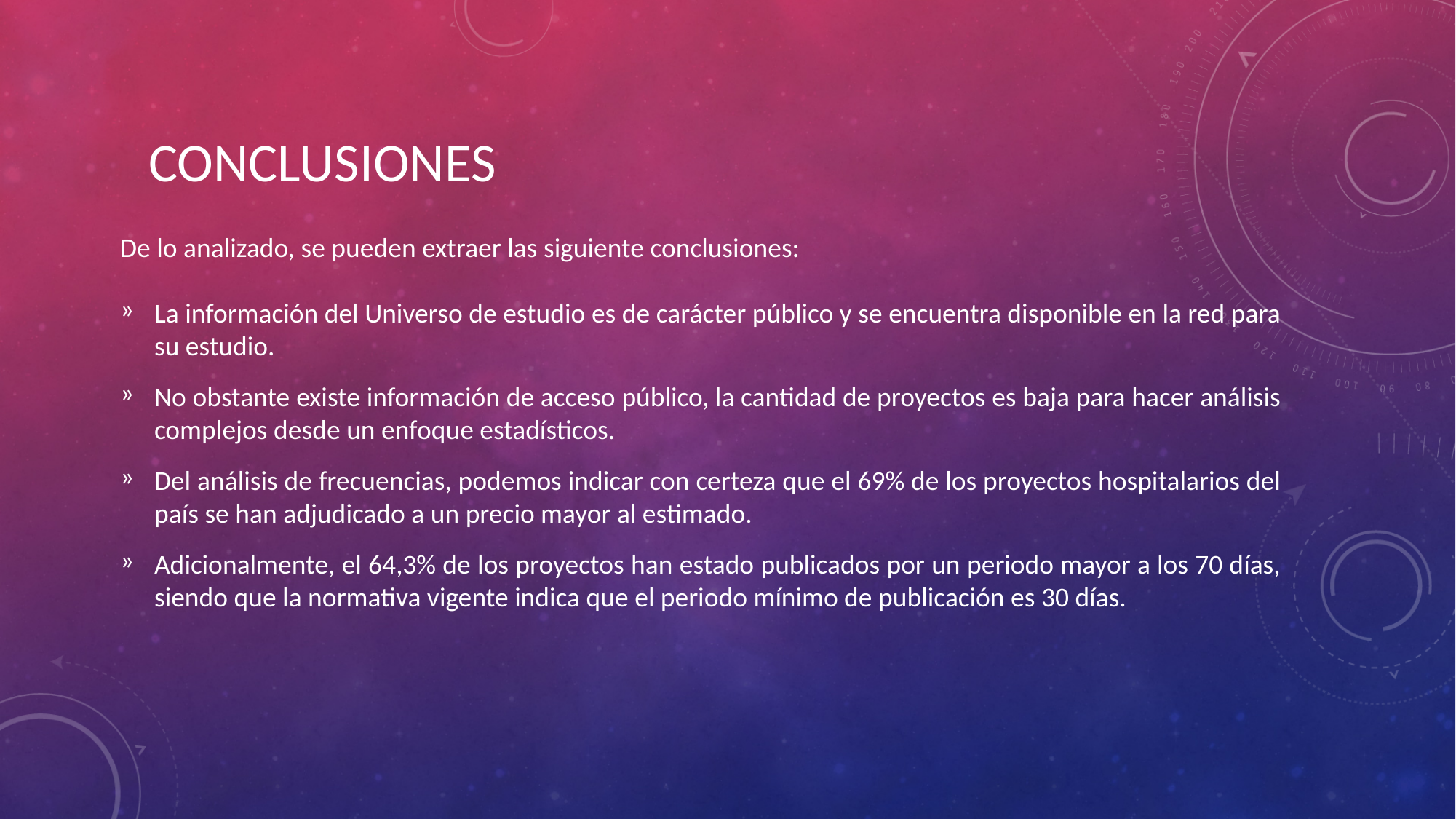

# Conclusiones
De lo analizado, se pueden extraer las siguiente conclusiones:

La información del Universo de estudio es de carácter público y se encuentra disponible en la red para su estudio.
No obstante existe información de acceso público, la cantidad de proyectos es baja para hacer análisis complejos desde un enfoque estadísticos.
Del análisis de frecuencias, podemos indicar con certeza que el 69% de los proyectos hospitalarios del país se han adjudicado a un precio mayor al estimado.
Adicionalmente, el 64,3% de los proyectos han estado publicados por un periodo mayor a los 70 días, siendo que la normativa vigente indica que el periodo mínimo de publicación es 30 días.